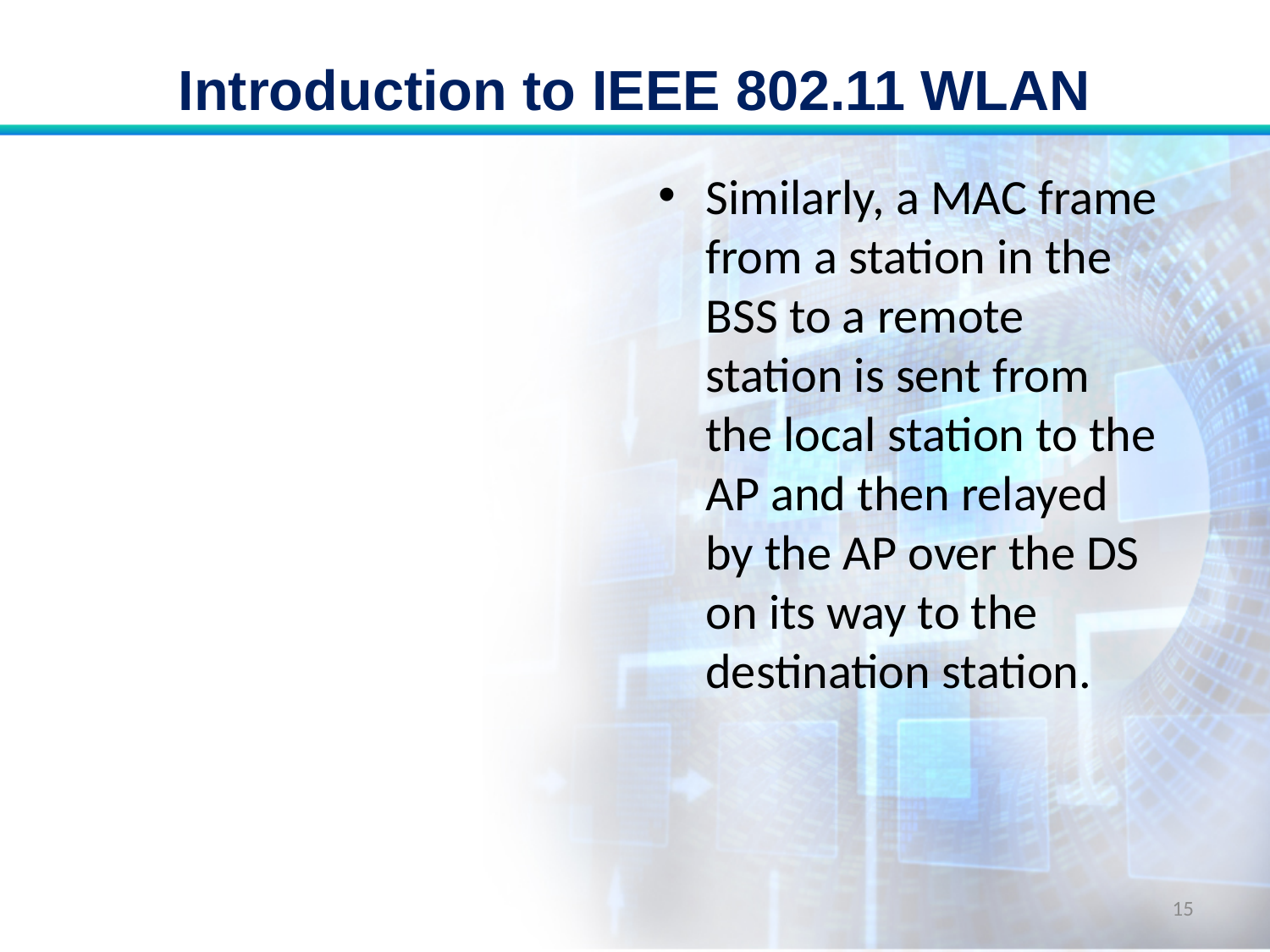

# Introduction to IEEE 802.11 WLAN
Similarly, a MAC frame from a station in the BSS to a remote station is sent from the local station to the AP and then relayed by the AP over the DS on its way to the destination station.
15